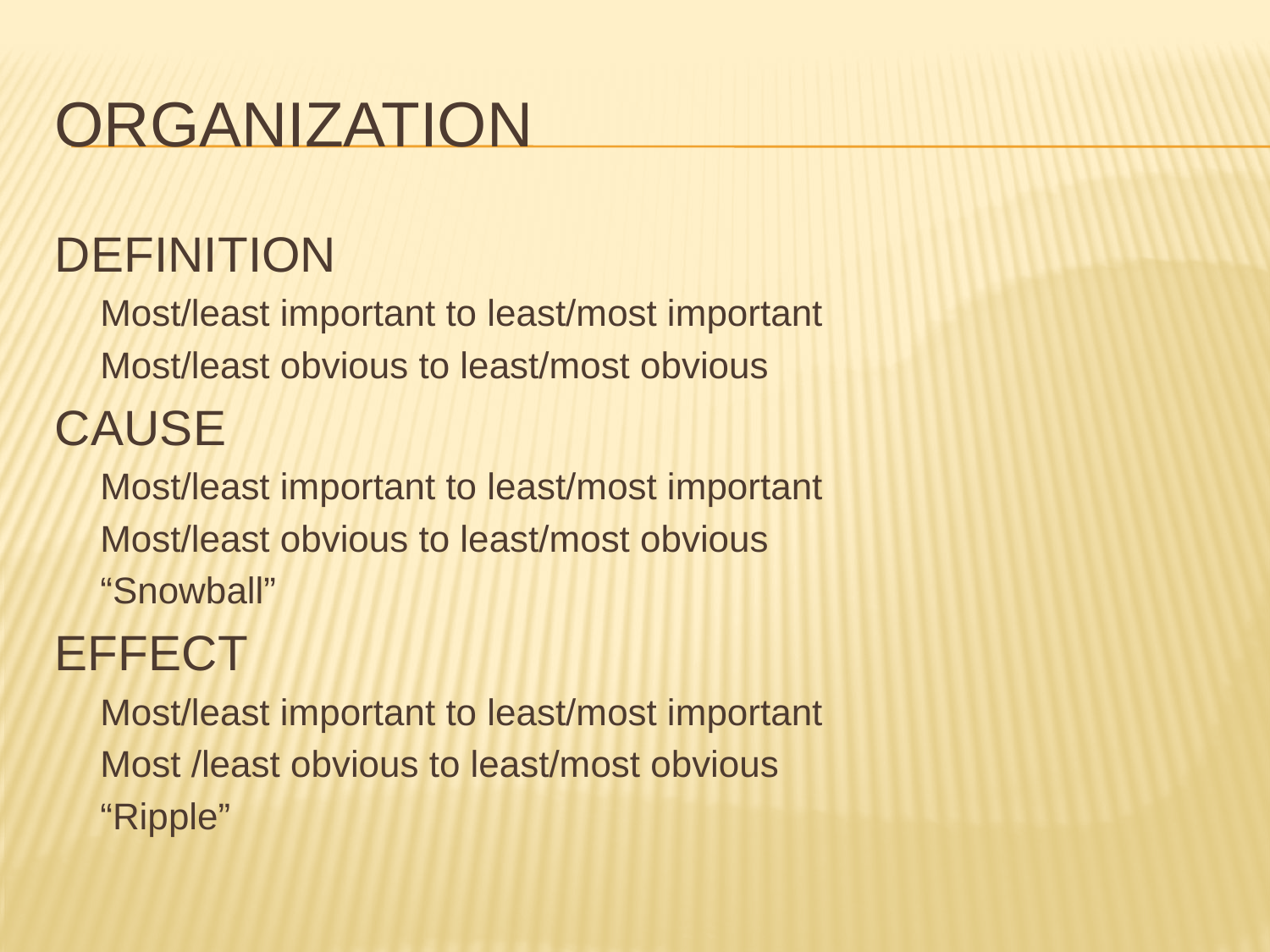

# Organization
DEFINITION
	Most/least important to least/most important
	Most/least obvious to least/most obvious
CAUSE
	Most/least important to least/most important
	Most/least obvious to least/most obvious
	“Snowball”
EFFECT
	Most/least important to least/most important
	Most /least obvious to least/most obvious
	“Ripple”